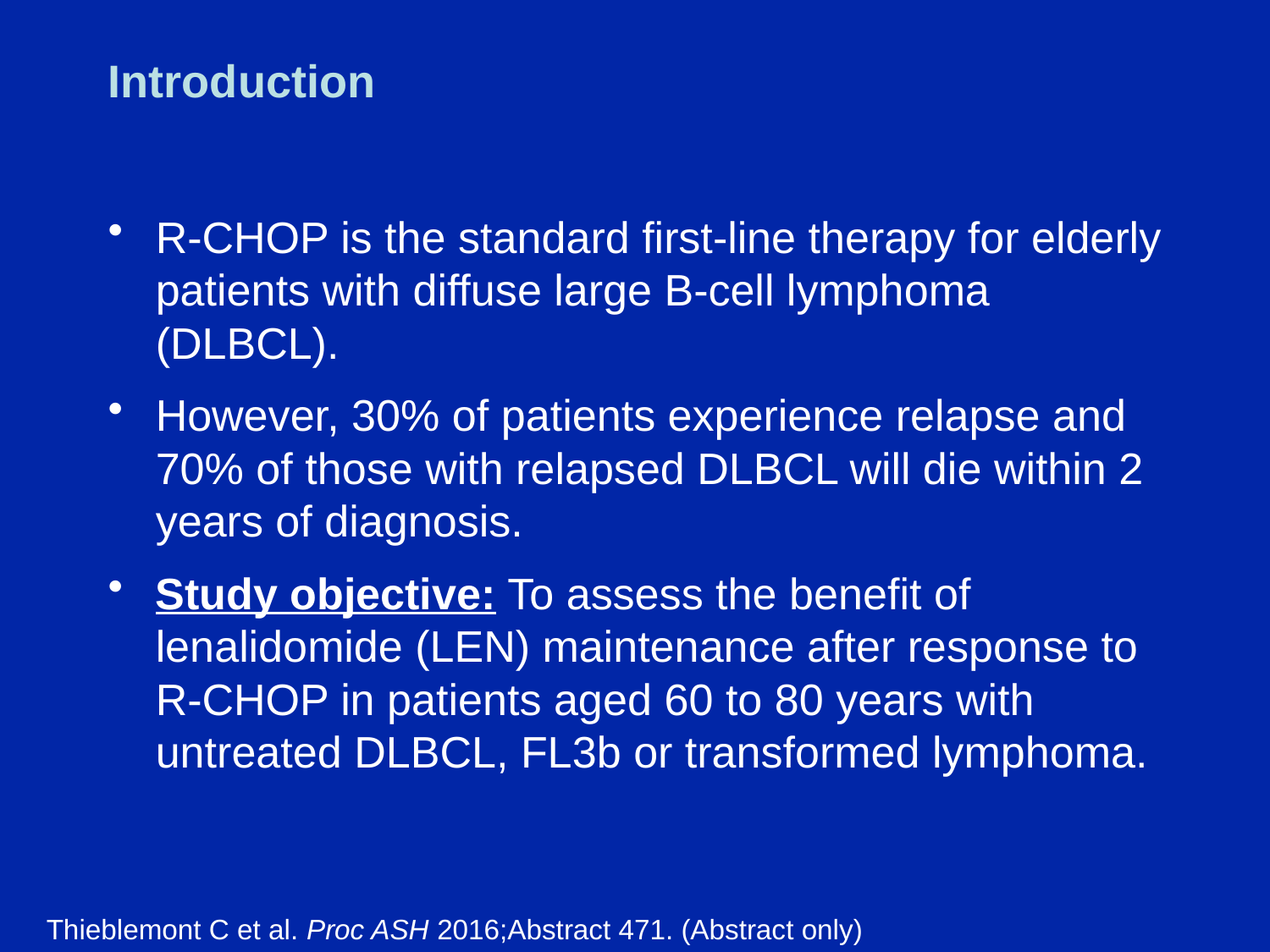

# Introduction
R-CHOP is the standard first-line therapy for elderly patients with diffuse large B-cell lymphoma (DLBCL).
However, 30% of patients experience relapse and 70% of those with relapsed DLBCL will die within 2 years of diagnosis.
Study objective: To assess the benefit of lenalidomide (LEN) maintenance after response to R-CHOP in patients aged 60 to 80 years with untreated DLBCL, FL3b or transformed lymphoma.
Thieblemont C et al. Proc ASH 2016;Abstract 471. (Abstract only)